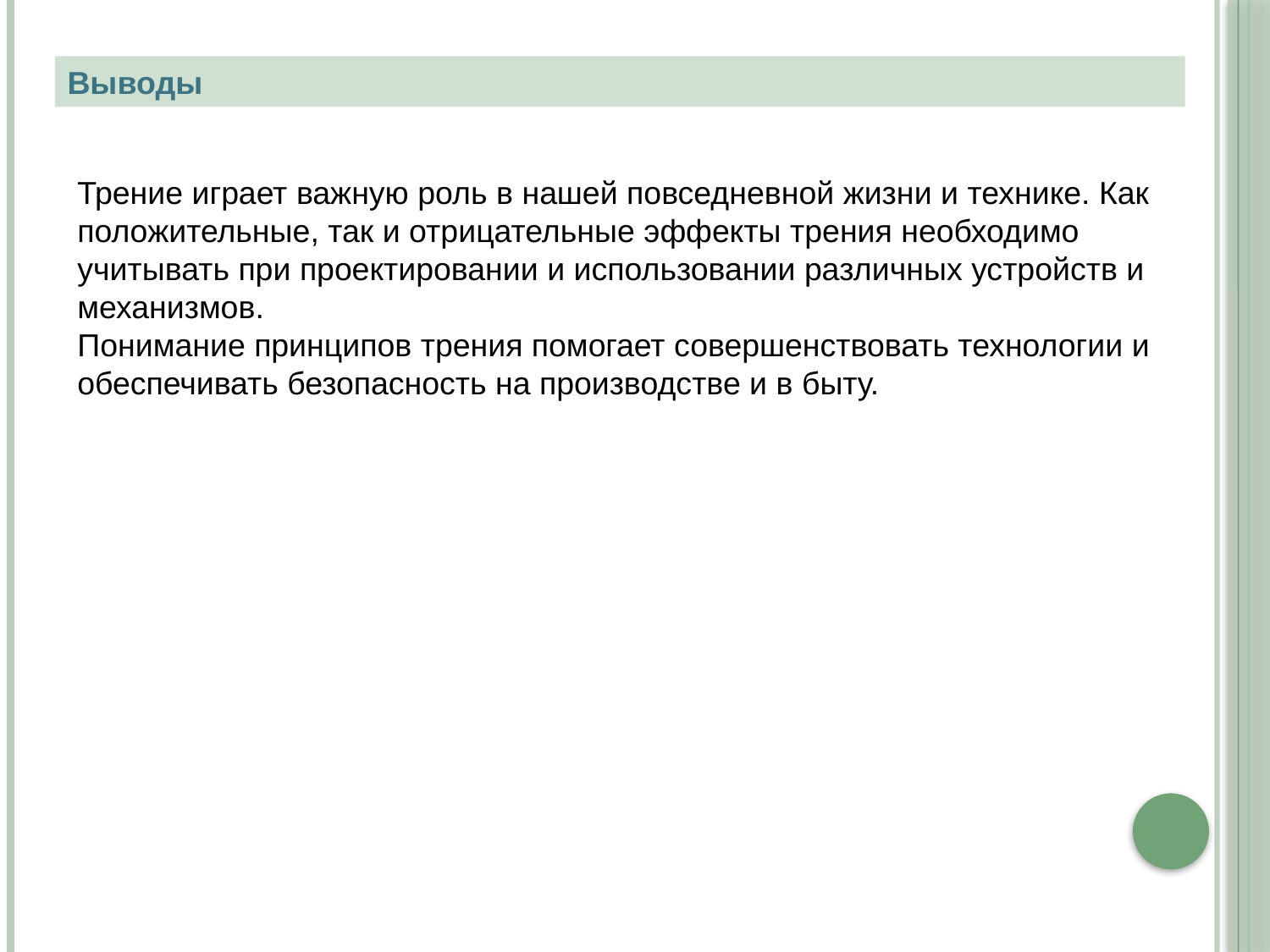

Выводы
Трение играет важную роль в нашей повседневной жизни и технике. Как положительные, так и отрицательные эффекты трения необходимо учитывать при проектировании и использовании различных устройств и механизмов.
Понимание принципов трения помогает совершенствовать технологии и обеспечивать безопасность на производстве и в быту.